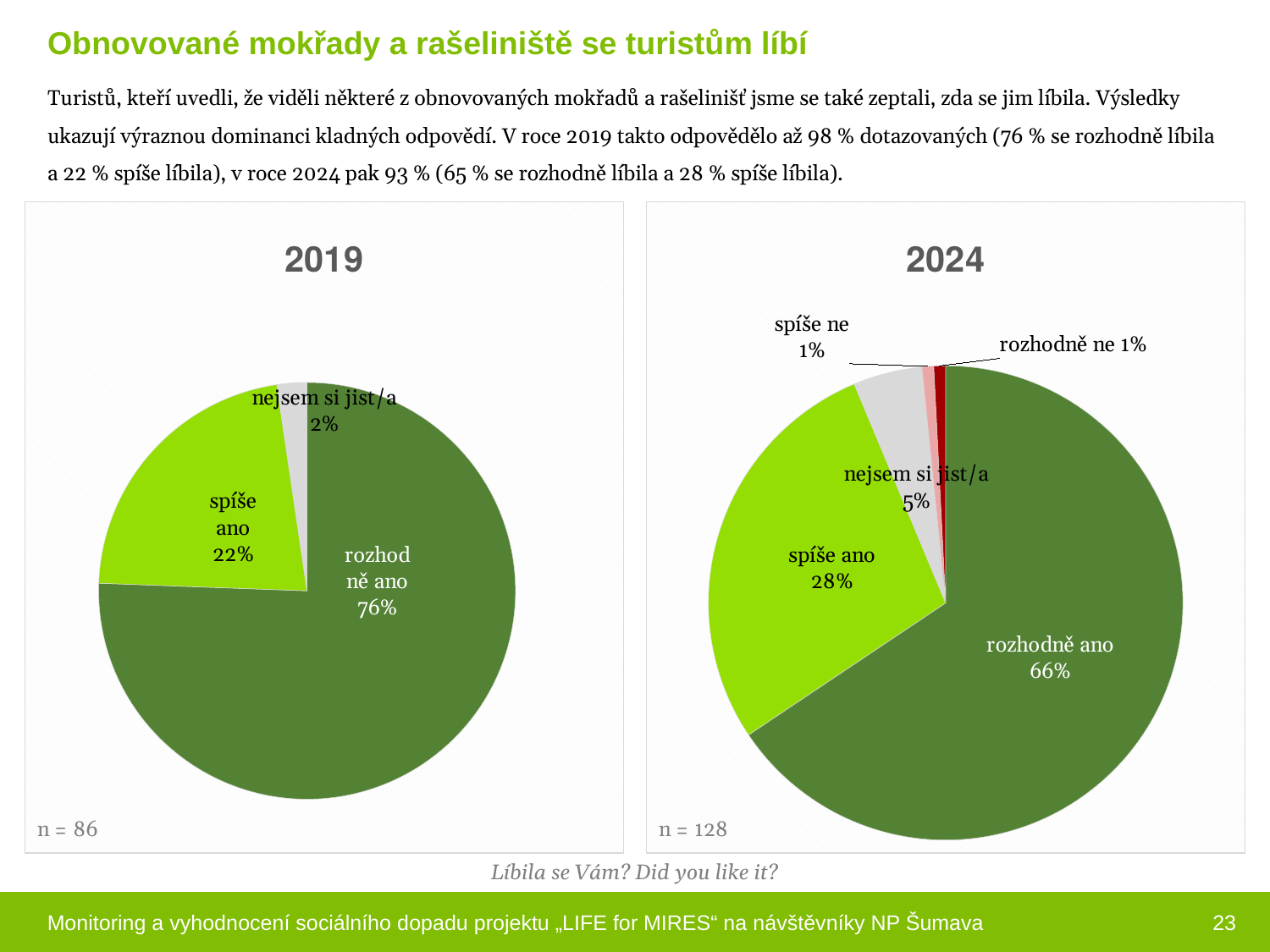

Obnovované mokřady a rašeliniště se turistům líbí
Turistů, kteří uvedli, že viděli některé z obnovovaných mokřadů a rašelinišť jsme se také zeptali, zda se jim líbila. Výsledky ukazují výraznou dominanci kladných odpovědí. V roce 2019 takto odpovědělo až 98 % dotazovaných (76 % se rozhodně líbila a 22 % spíše líbila), v roce 2024 pak 93 % (65 % se rozhodně líbila a 28 % spíše líbila).

### Chart: 2019

| Category | Řada 1 |
|---|---|
| rozhodně ano | 75.5813953488372 |
| spíše ano | 22.093023255813954 |
| nejsem si jist/a | 2.3255813953488373 |
| spíše ne | None |
| rozhodně ne | None |

### Chart: 2024

| Category | Řada 1 |
|---|---|
| rozhodně ano | 65.6 |
| spíše ano | 28.1 |
| nejsem si jist/a | 4.7 |
| spíše ne | 0.8 |
| rozhodně ne | 0.8 |
Líbila se Vám? Did you like it?
23
Monitoring a vyhodnocení sociálního dopadu projektu „LIFE for MIRES“ na návštěvníky NP Šumava